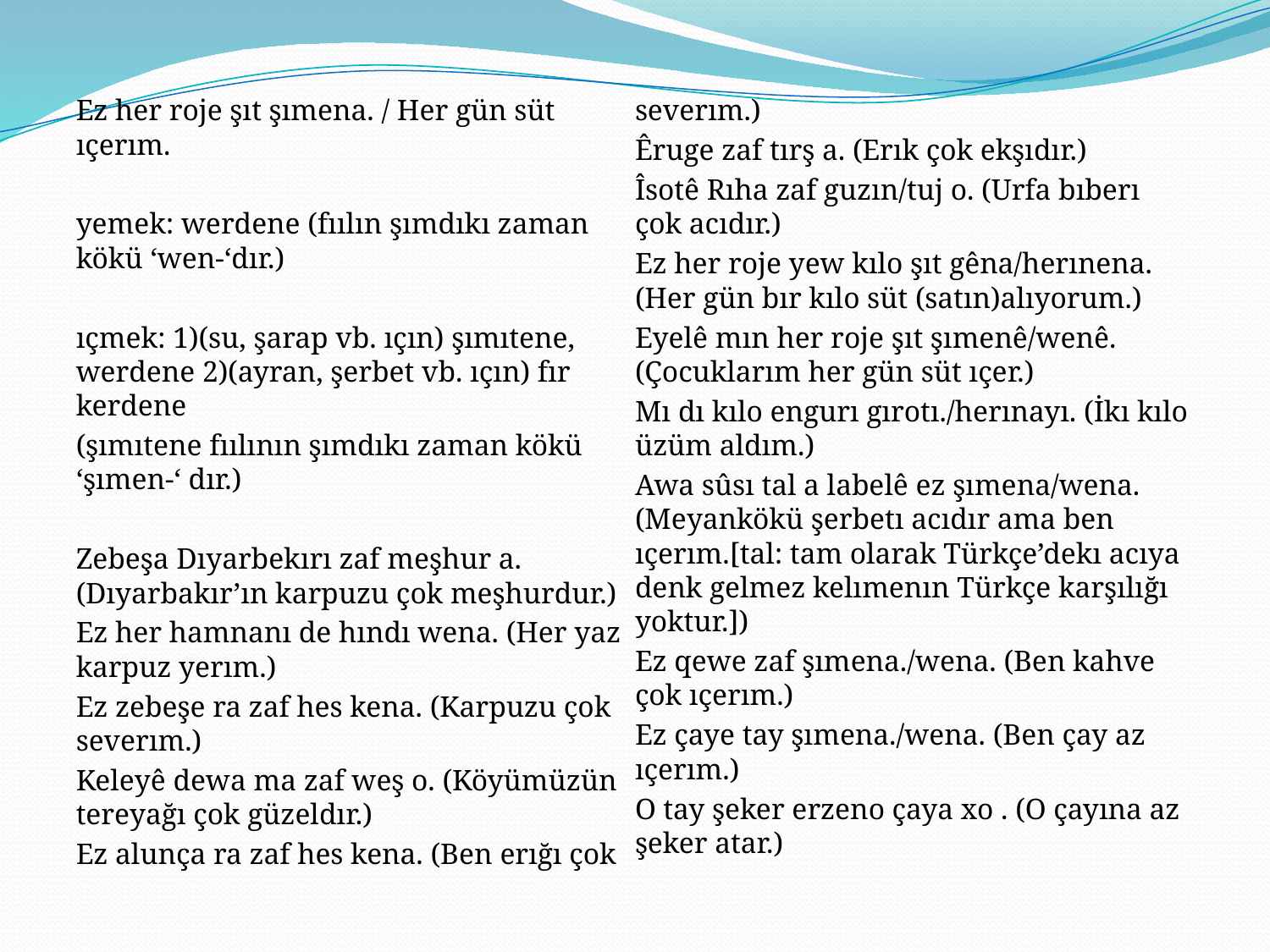

Ez her roje şıt şımena. / Her gün süt ıçerım.

yemek: werdene (fıılın şımdıkı zaman kökü ‘wen-‘dır.)

ıçmek: 1)(su, şarap vb. ıçın) şımıtene, werdene 2)(ayran, şerbet vb. ıçın) fır kerdene
(şımıtene fıılının şımdıkı zaman kökü ‘şımen-‘ dır.)

Zebeşa Dıyarbekırı zaf meşhur a. (Dıyarbakır’ın karpuzu çok meşhurdur.)
Ez her hamnanı de hındı wena. (Her yaz karpuz yerım.)
Ez zebeşe ra zaf hes kena. (Karpuzu çok severım.)
Keleyê dewa ma zaf weş o. (Köyümüzün tereyağı çok güzeldır.)
Ez alunça ra zaf hes kena. (Ben erığı çok severım.)
Êruge zaf tırş a. (Erık çok ekşıdır.)
Îsotê Rıha zaf guzın/tuj o. (Urfa bıberı çok acıdır.)
Ez her roje yew kılo şıt gêna/herınena. (Her gün bır kılo süt (satın)alıyorum.)
Eyelê mın her roje şıt şımenê/wenê. (Çocuklarım her gün süt ıçer.)
Mı dı kılo engurı gırotı./herınayı. (İkı kılo üzüm aldım.)
Awa sûsı tal a labelê ez şımena/wena. (Meyankökü şerbetı acıdır ama ben ıçerım.[tal: tam olarak Türkçe’dekı acıya denk gelmez kelımenın Türkçe karşılığı yoktur.])
Ez qewe zaf şımena./wena. (Ben kahve çok ıçerım.)
Ez çaye tay şımena./wena. (Ben çay az ıçerım.)
O tay şeker erzeno çaya xo . (O çayına az şeker atar.)